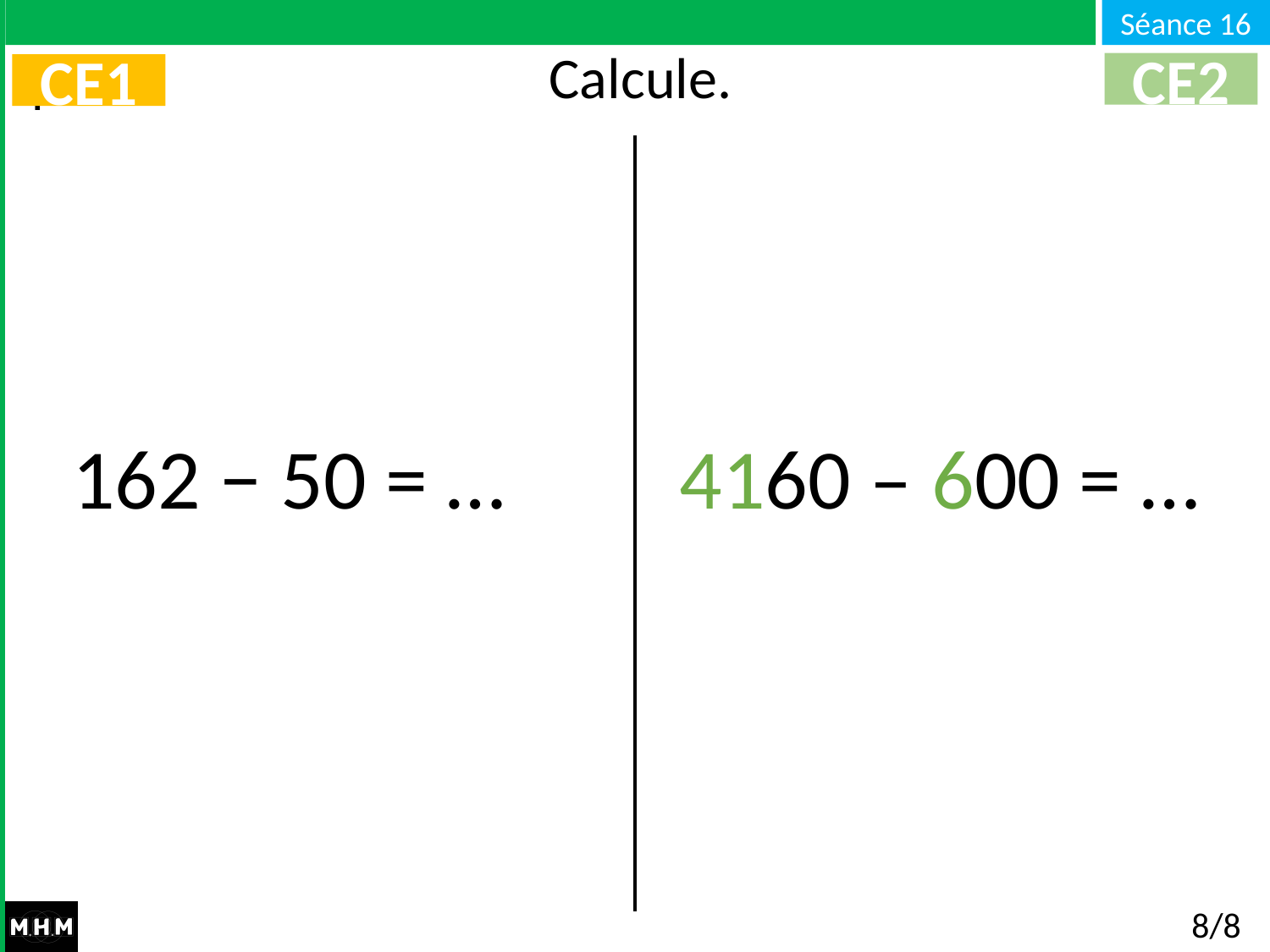

# Calcule.
CE2
CE1
162 − 50 = …
4160 – 600 = …
8/8